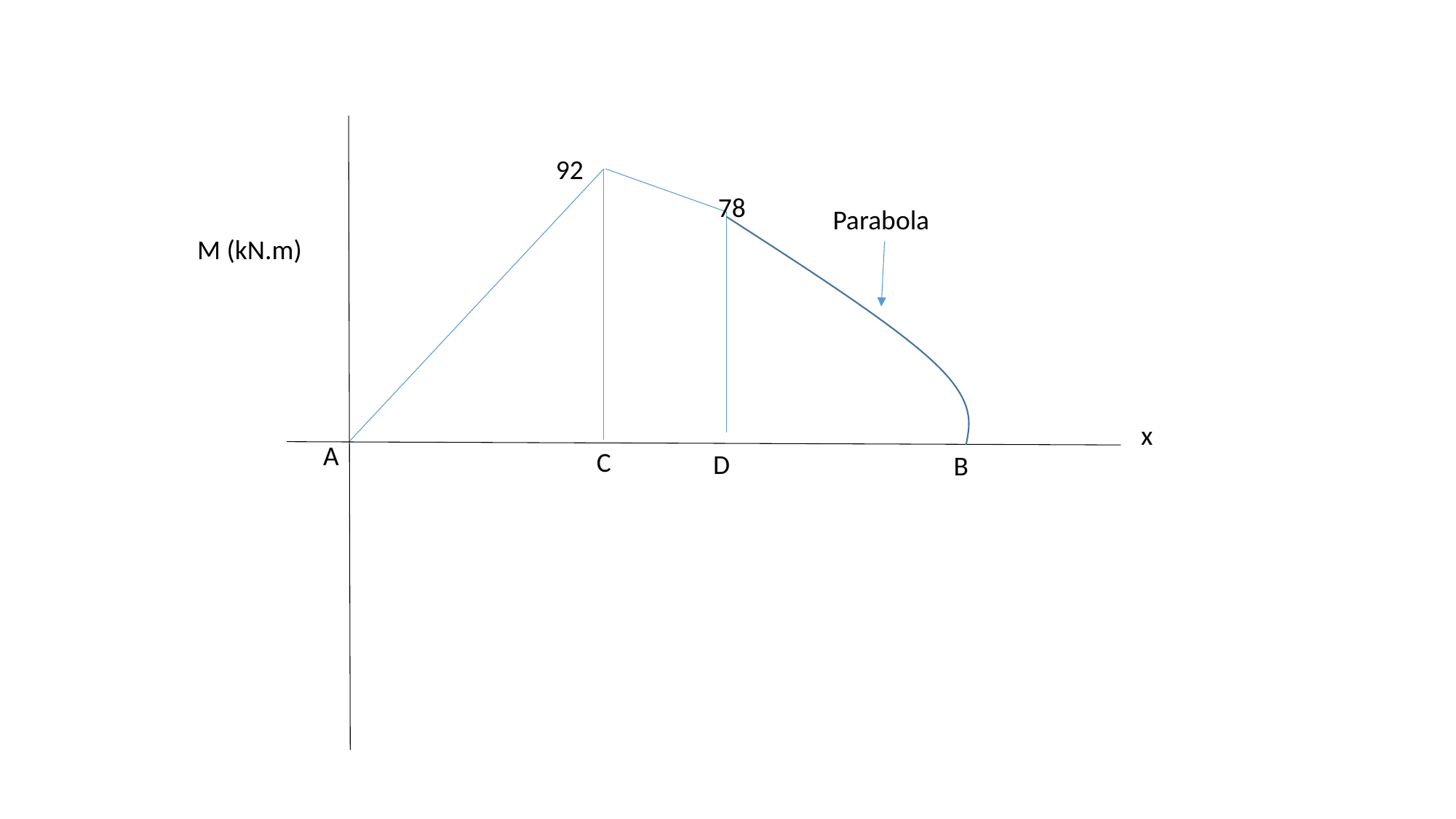

92
78
Parabola

M (kN.m)
x
A
C
D
B